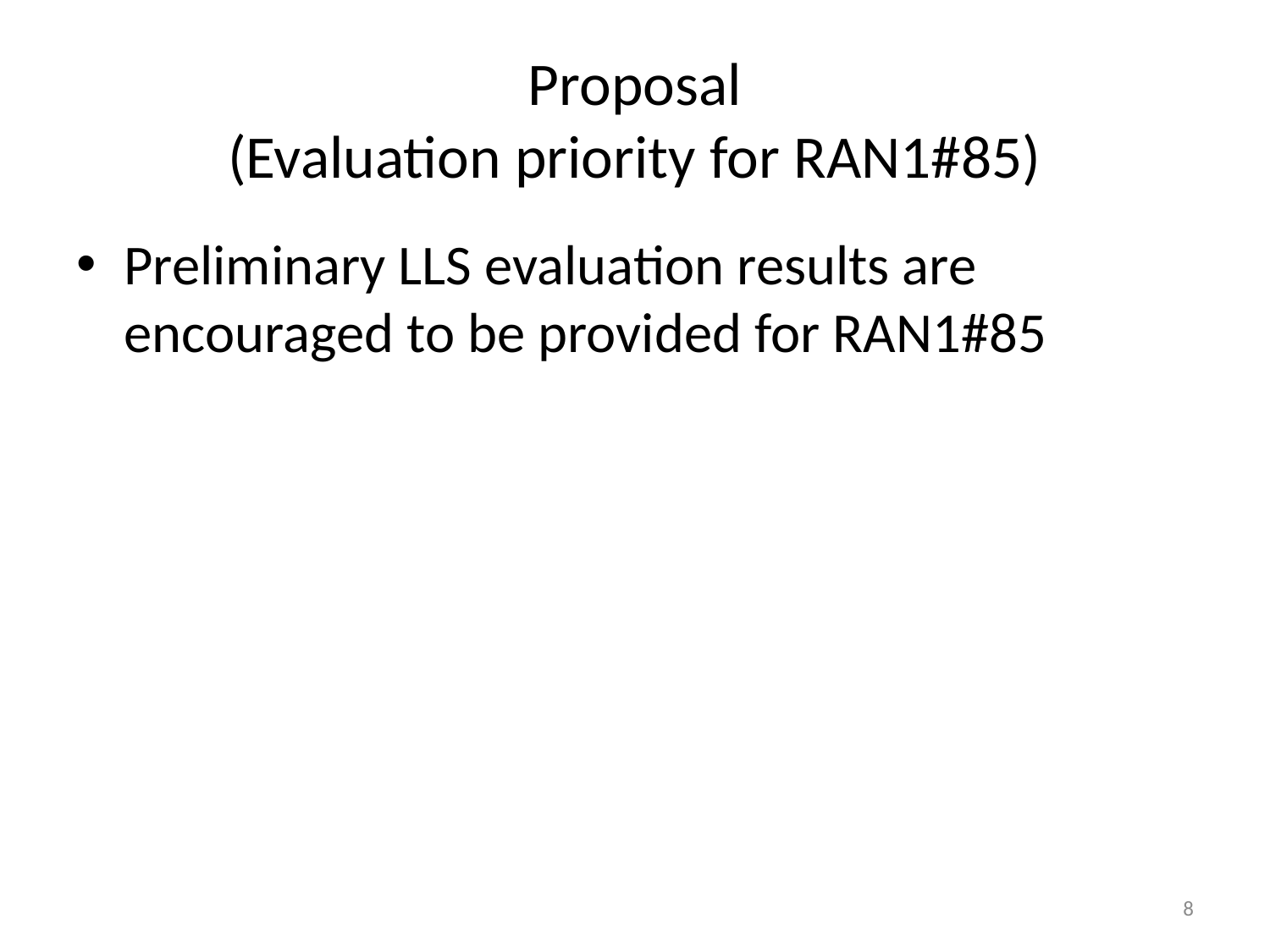

# Proposal (Evaluation priority for RAN1#85)
Preliminary LLS evaluation results are encouraged to be provided for RAN1#85

8